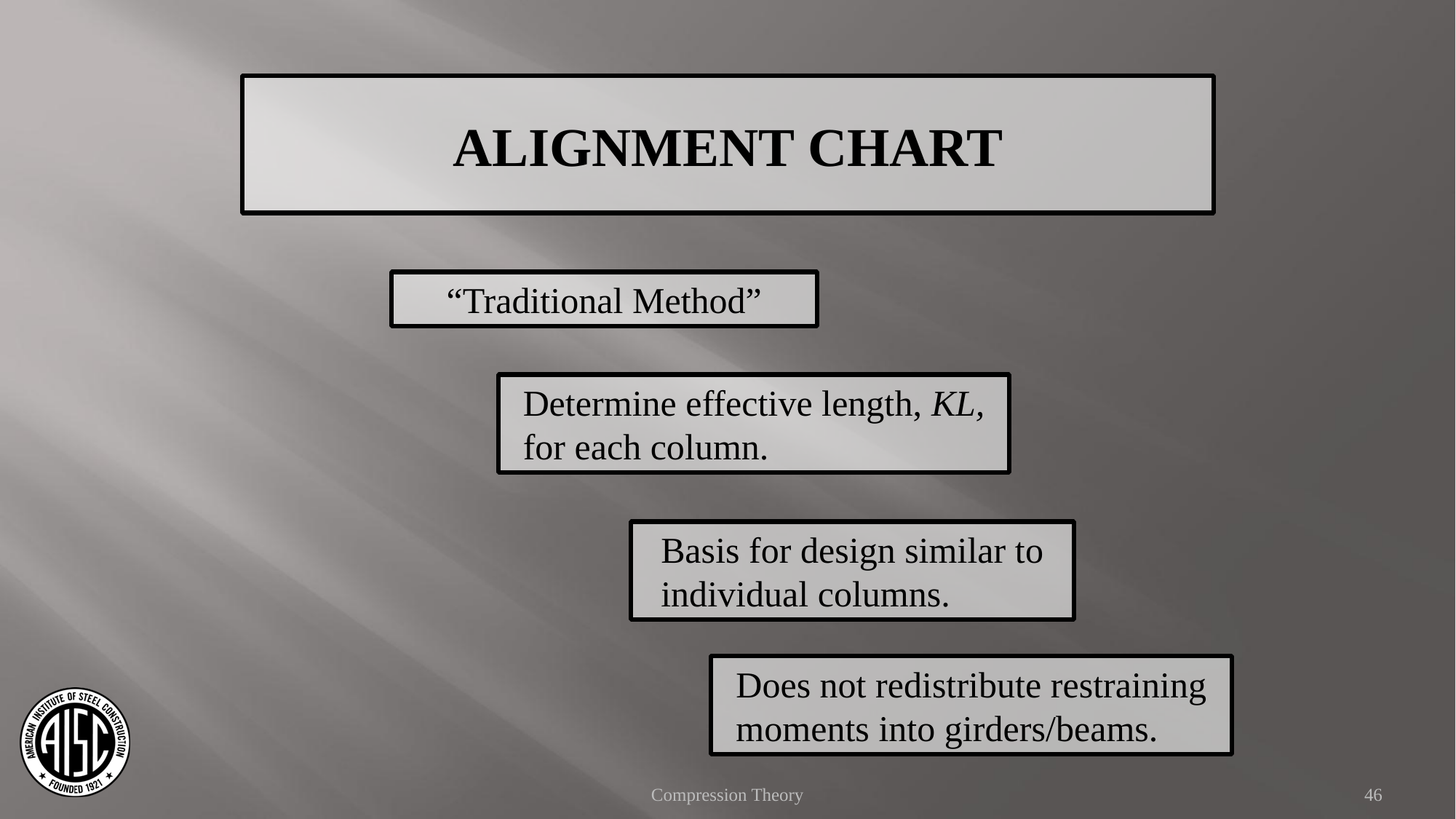

ALIGNMENT CHART
“Traditional Method”
Determine effective length, KL, for each column.
Basis for design similar to individual columns.
Does not redistribute restraining moments into girders/beams.
Compression Theory
46